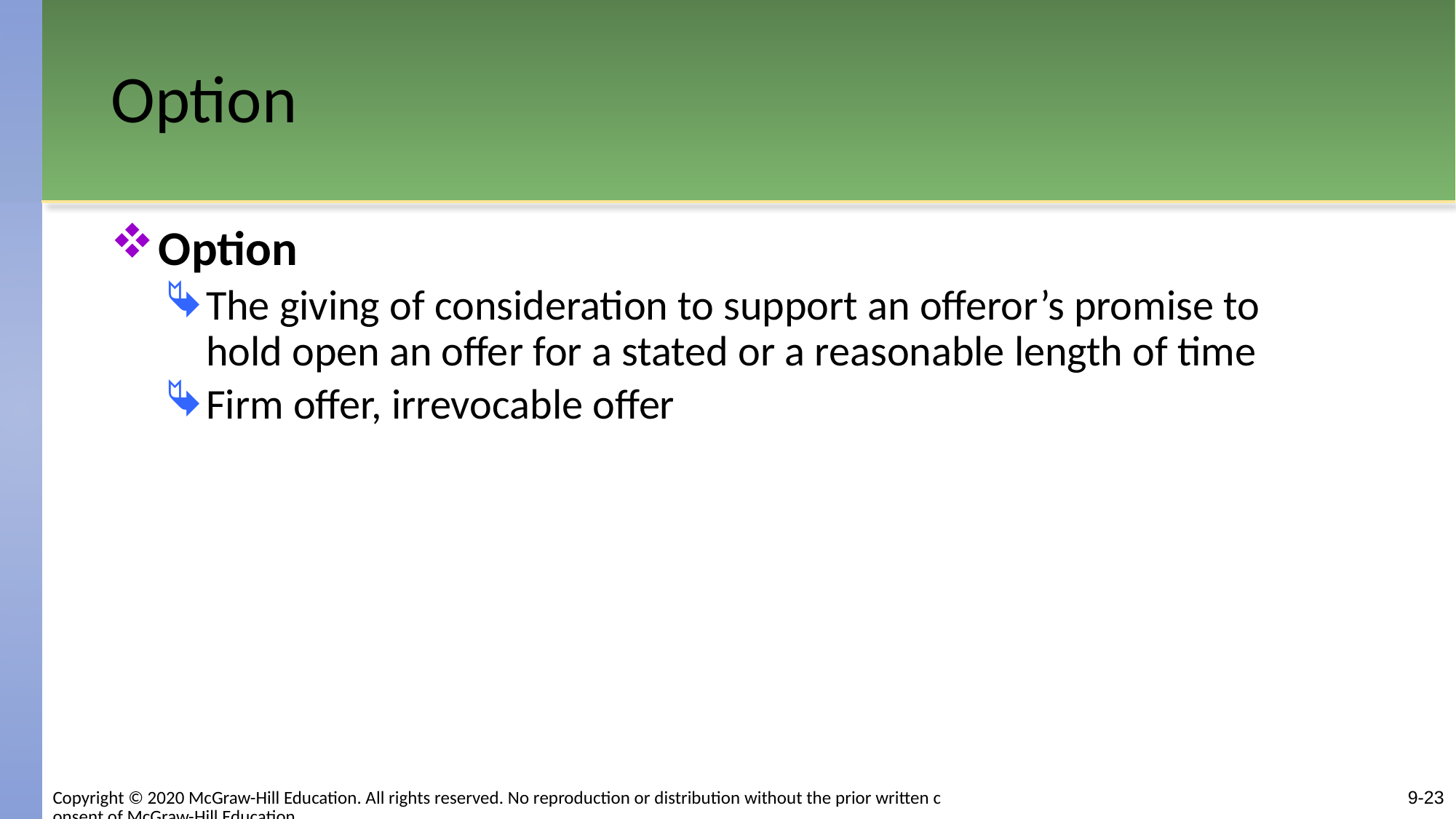

# Option
Option
The giving of consideration to support an offeror’s promise to hold open an offer for a stated or a reasonable length of time
Firm offer, irrevocable offer
9-23
Copyright © 2020 McGraw-Hill Education. All rights reserved. No reproduction or distribution without the prior written consent of McGraw-Hill Education.